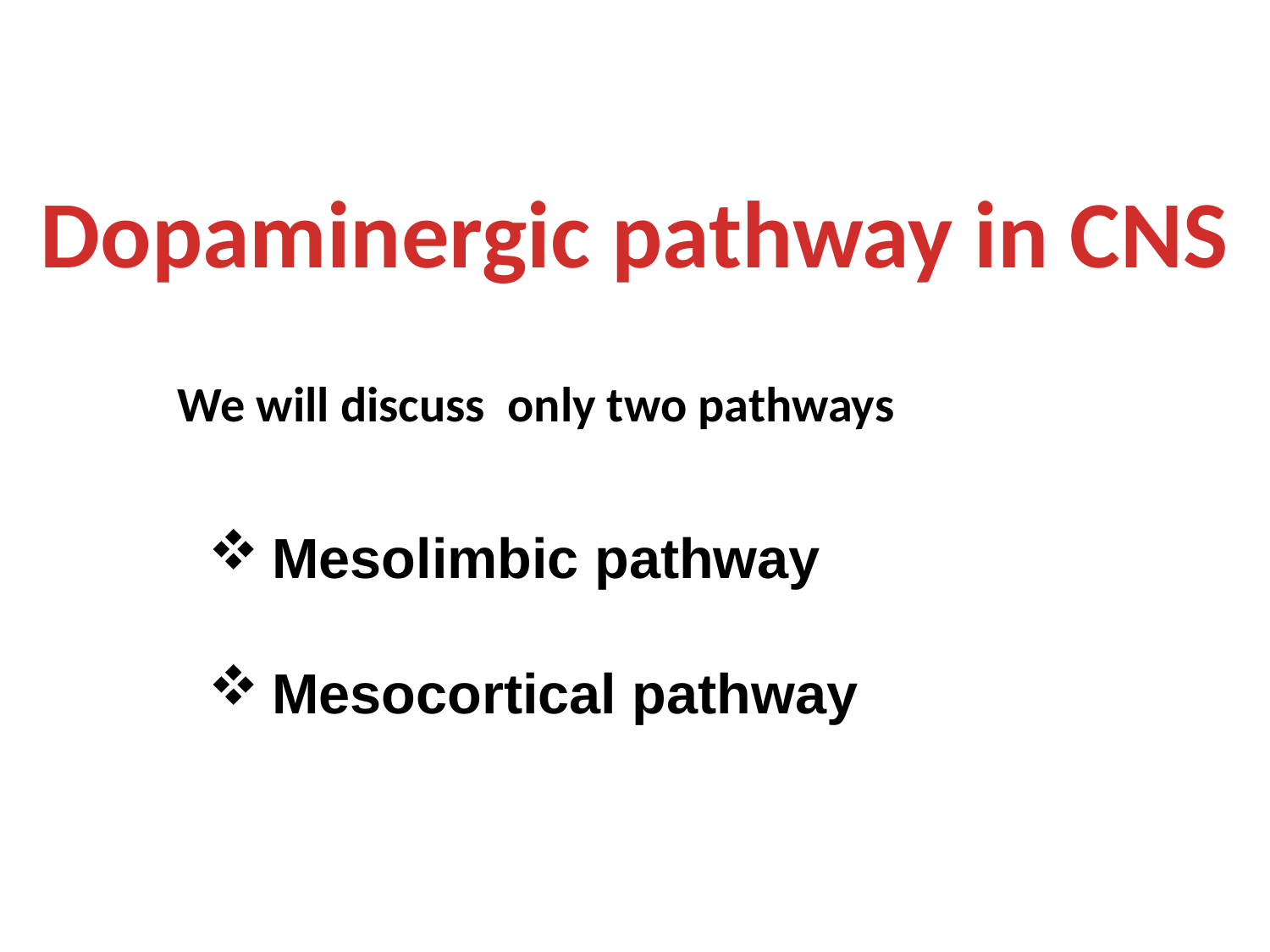

Dopaminergic pathway in CNS
We will discuss  only two pathways
Mesolimbic pathway

Mesocortical pathway